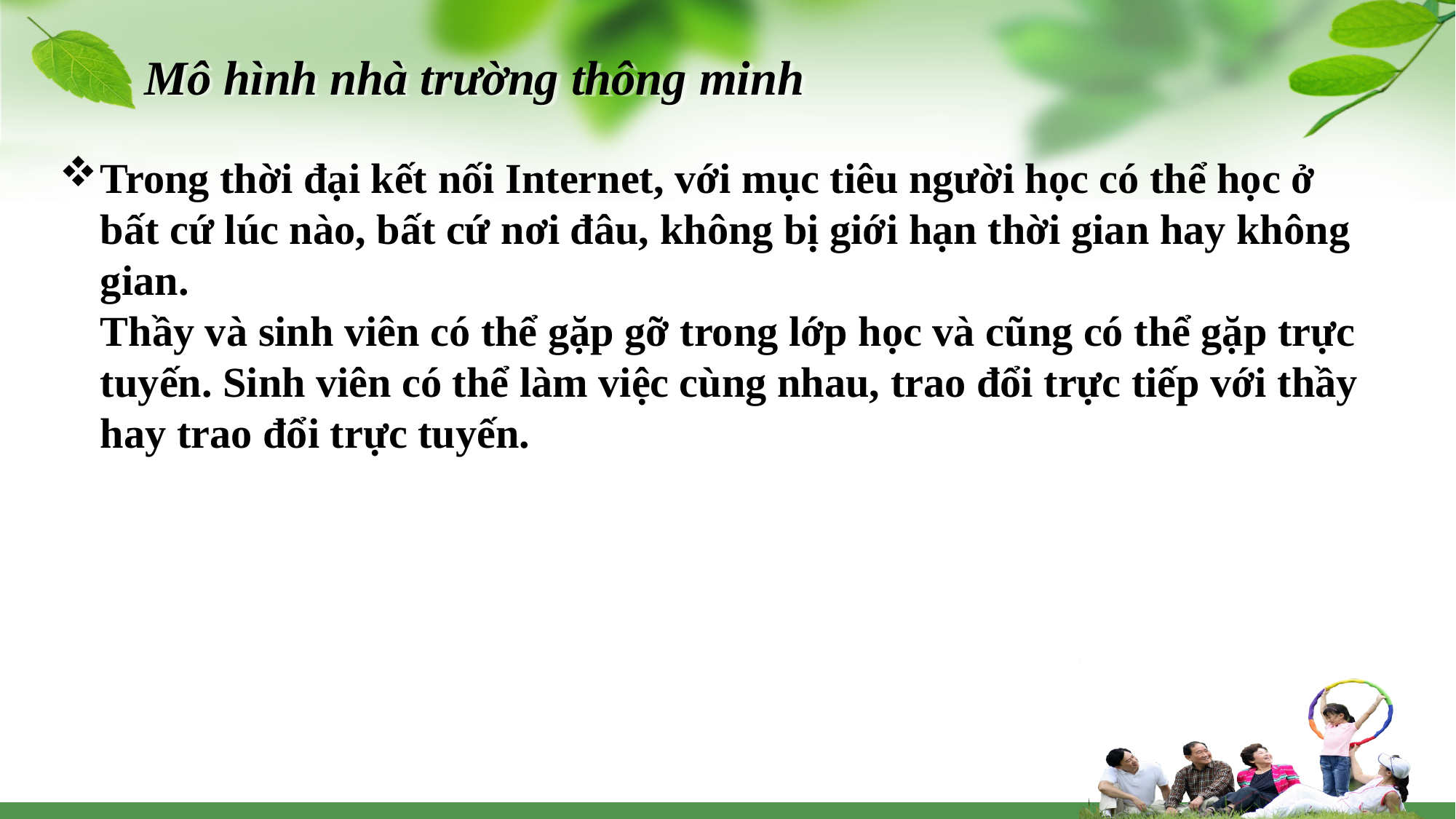

# Mô hình nhà trường thông minh
Trong thời đại kết nối Internet, với mục tiêu người học có thể học ở bất cứ lúc nào, bất cứ nơi đâu, không bị giới hạn thời gian hay không gian.
Thầy và sinh viên có thể gặp gỡ trong lớp học và cũng có thể gặp trực tuyến. Sinh viên có thể làm việc cùng nhau, trao đổi trực tiếp với thầy hay trao đổi trực tuyến.